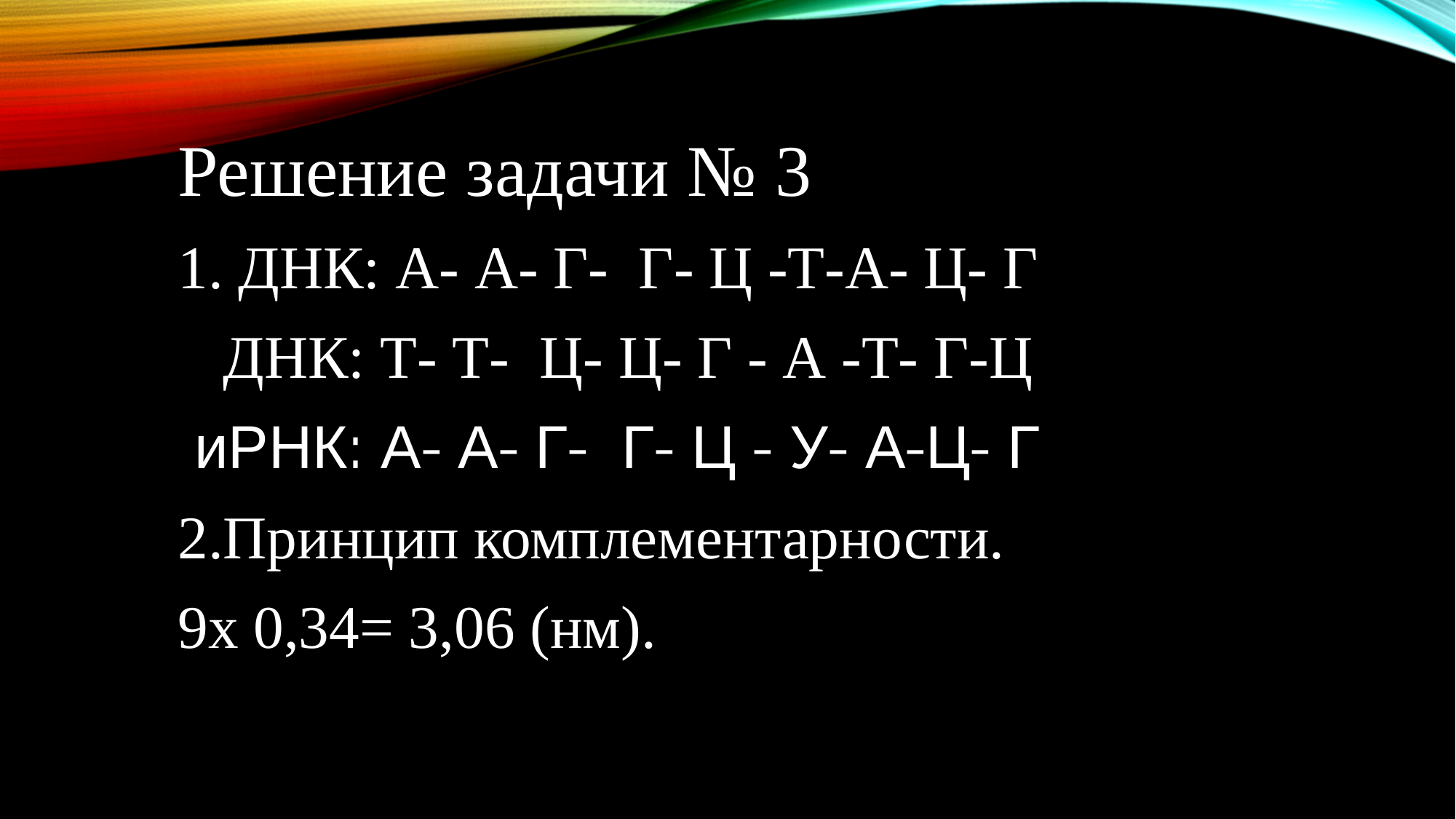

Решение задачи № 3
1. ДНК: А- А- Г-  Г- Ц -Т-А- Ц- Г
   ДНК: Т- Т-  Ц- Ц- Г - А -Т- Г-Ц
 иРНК: А- А- Г-  Г- Ц - У- А-Ц- Г
2.Принцип комплементарности.
9х 0,34= 3,06 (нм).